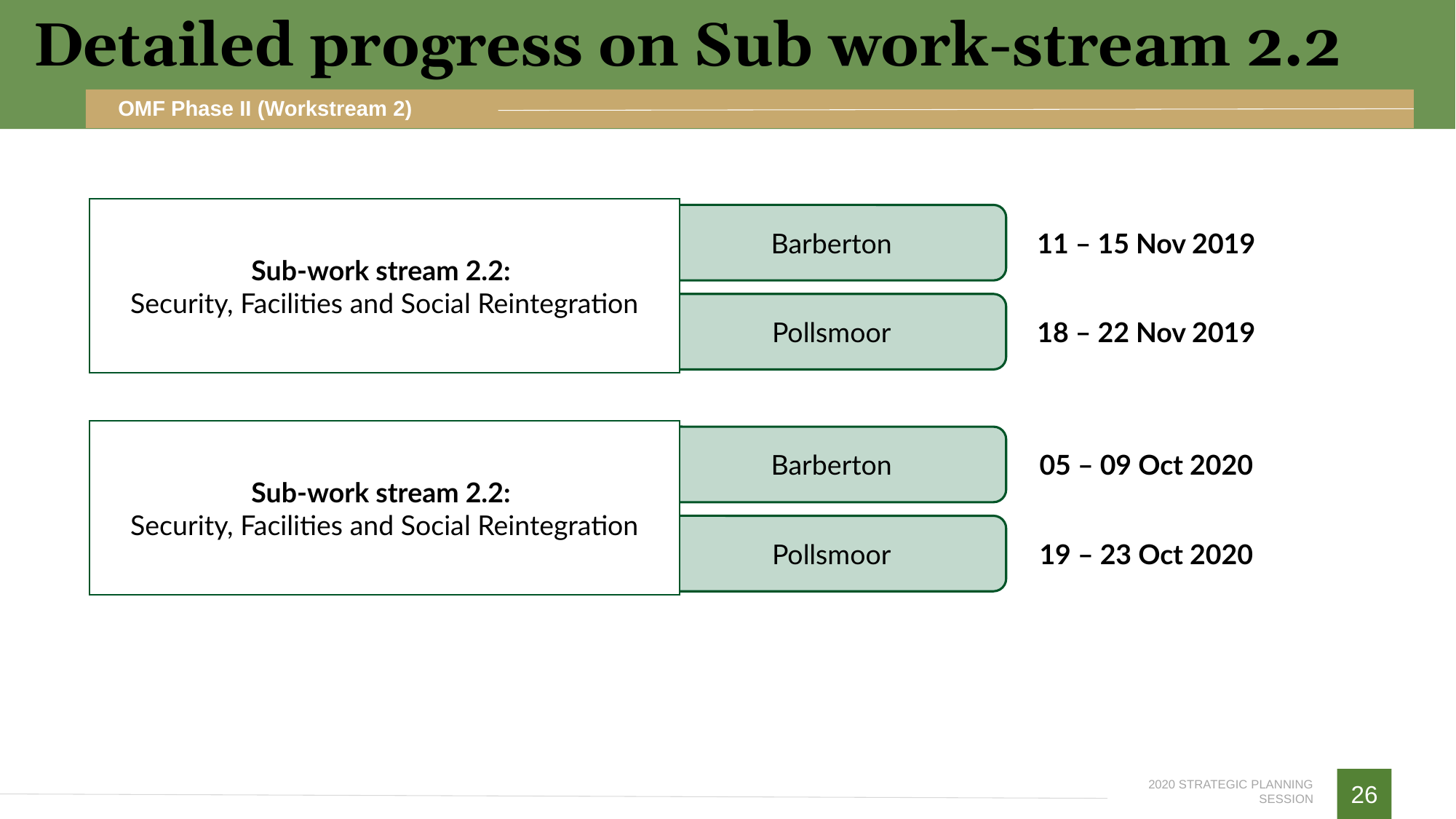

Detailed progress on Sub work-stream 2.2
OMF Phase II (Workstream 2)
Sub-work stream 2.2:
Security, Facilities and Social Reintegration
11 – 15 Nov 2019
18 – 22 Nov 2019
Barberton
Pollsmoor
Sub-work stream 2.2:
Security, Facilities and Social Reintegration
05 – 09 Oct 2020
19 – 23 Oct 2020
Barberton
Pollsmoor